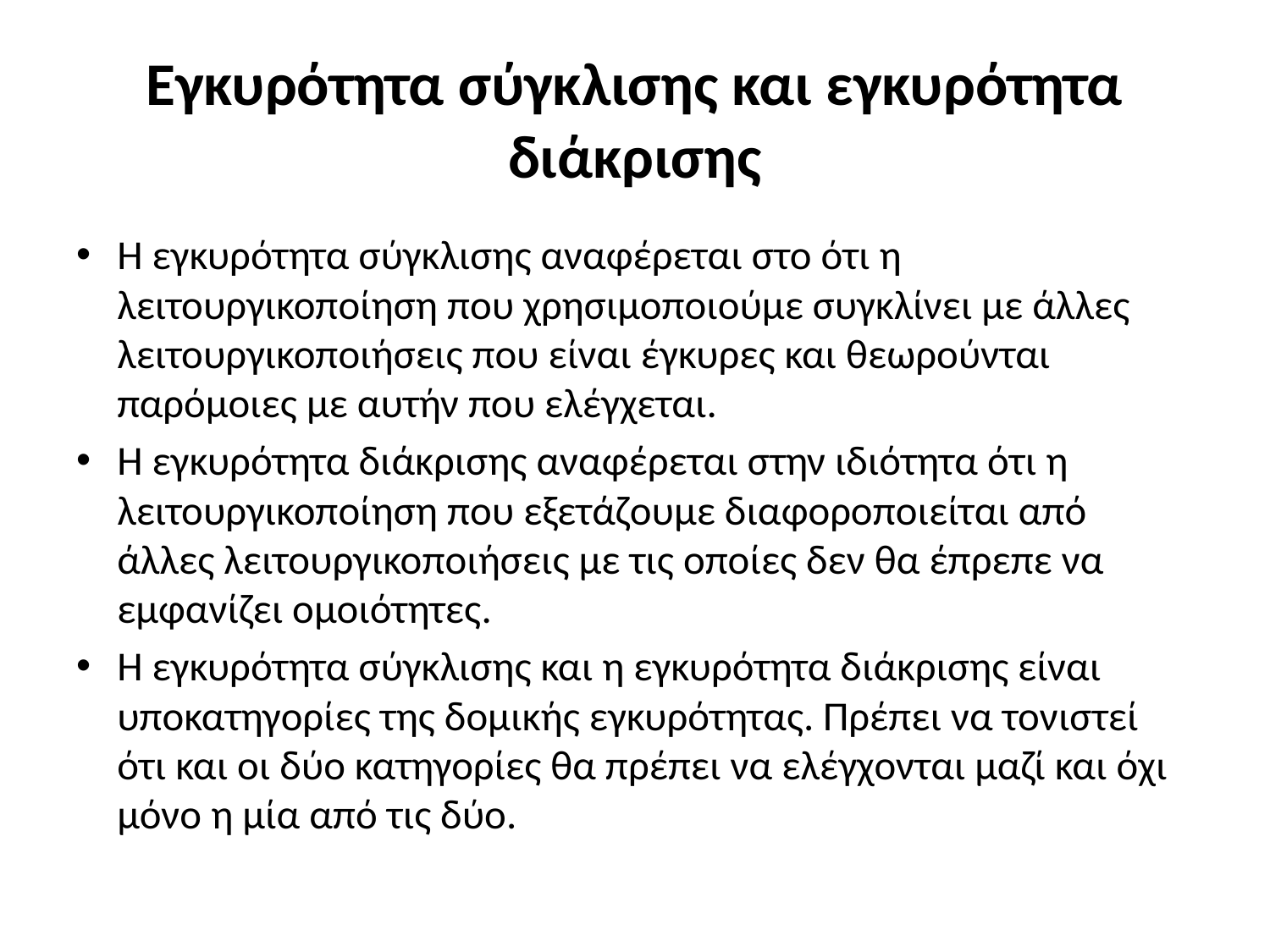

# Εγκυρότητα σύγκλισης και εγκυρότητα διάκρισης
Η εγκυρότητα σύγκλισης αναφέρεται στο ότι η λειτουργικοποίηση που χρησιμοποιούμε συγκλίνει με άλλες λειτουργικοποιήσεις που είναι έγκυρες και θεωρούνται παρόμοιες με αυτήν που ελέγχεται.
Η εγκυρότητα διάκρισης αναφέρεται στην ιδιότητα ότι η λειτουργικοποίηση που εξετάζουμε διαφοροποιείται από άλλες λειτουργικοποιήσεις με τις οποίες δεν θα έπρεπε να εμφανίζει ομοιότητες.
Η εγκυρότητα σύγκλισης και η εγκυρότητα διάκρισης είναι υποκατηγορίες της δομικής εγκυρότητας. Πρέπει να τονιστεί ότι και οι δύο κατηγορίες θα πρέπει να ελέγχονται μαζί και όχι μόνο η μία από τις δύο.